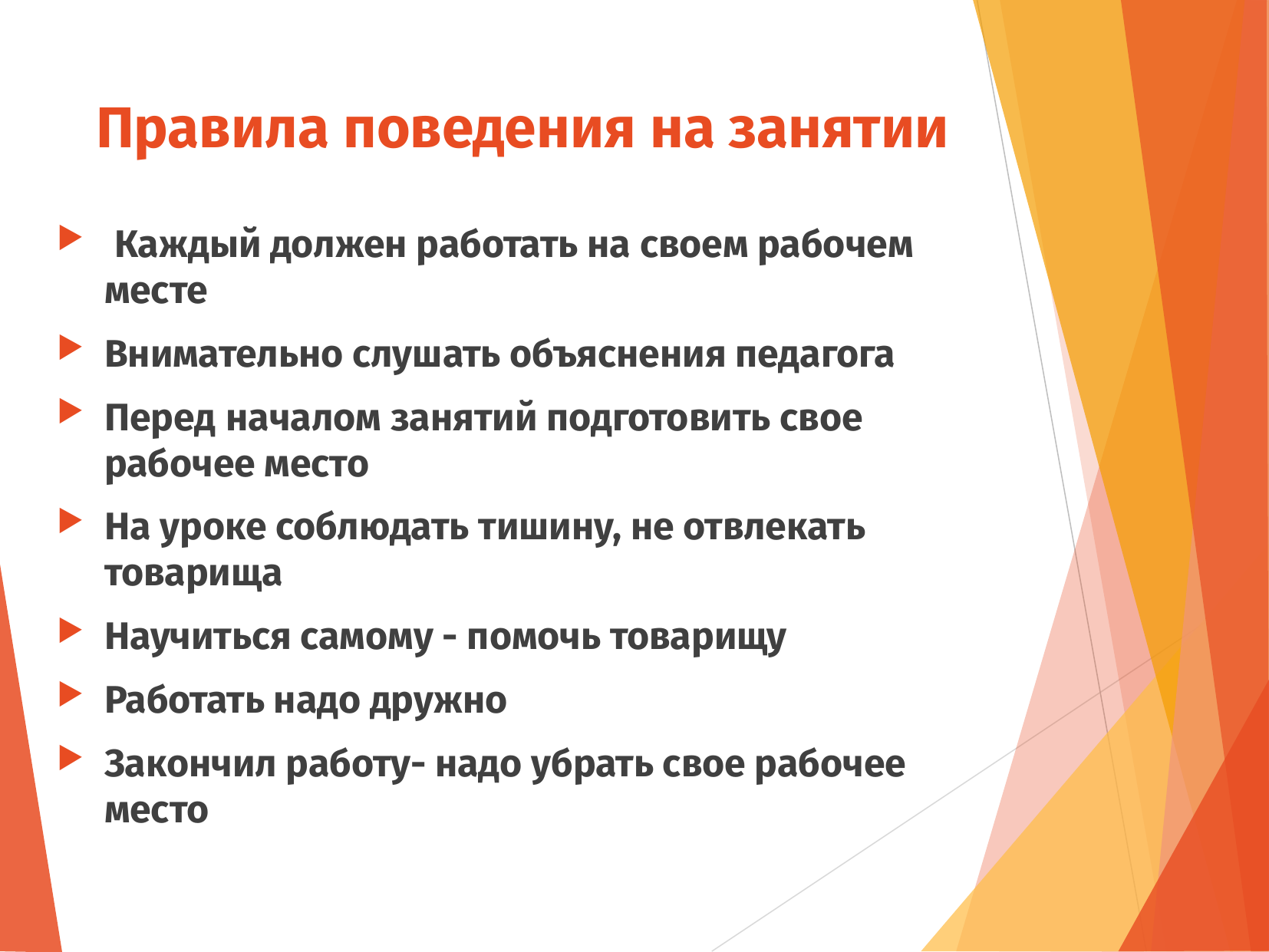

# Правила поведения на занятии
 Каждый должен работать на своем рабочем месте
Внимательно слушать объяснения педагога
Перед началом занятий подготовить свое рабочее место
На уроке соблюдать тишину, не отвлекать товарища
Научиться самому - помочь товарищу
Работать надо дружно
Закончил работу- надо убрать свое рабочее место